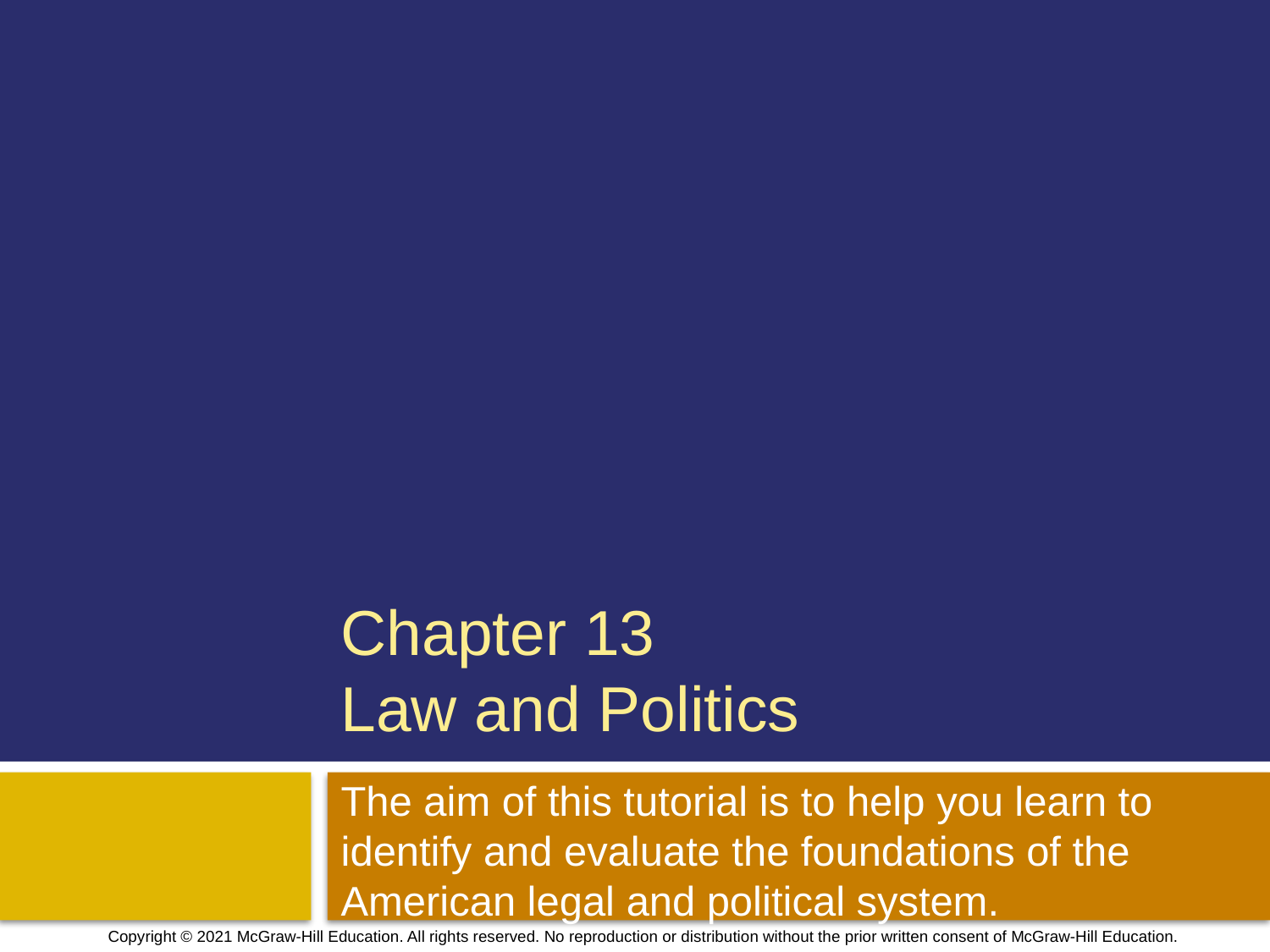

# Chapter 13 Law and Politics
The aim of this tutorial is to help you learn to identify and evaluate the foundations of the American legal and political system.
Copyright © 2021 McGraw-Hill Education. All rights reserved. No reproduction or distribution without the prior written consent of McGraw-Hill Education.